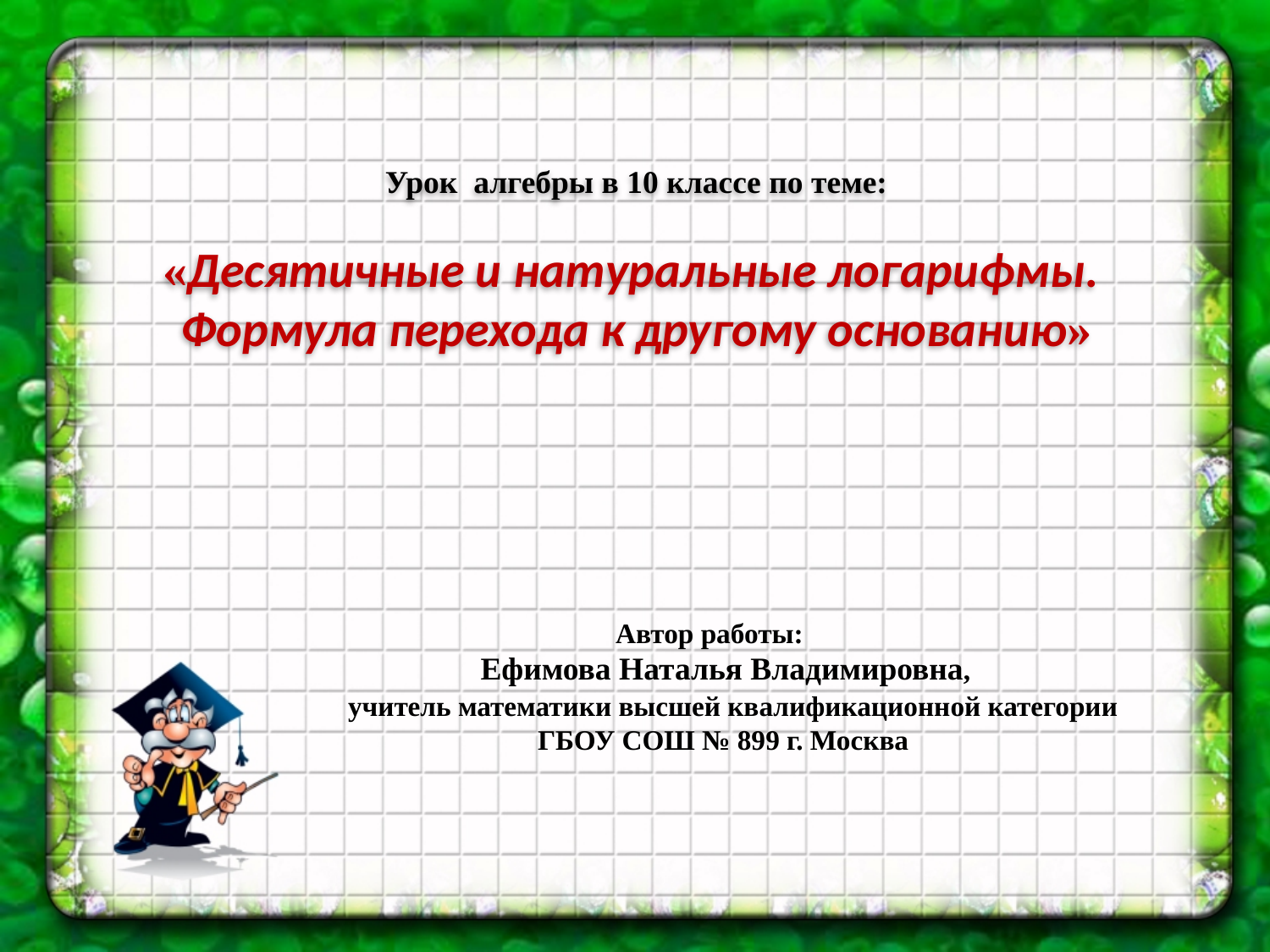

Урок  алгебры в 10 классе по теме:

«Десятичные и натуральные логарифмы.
Формула перехода к другому основанию»

Автор работы:
     Ефимова Наталья Владимировна,
      учитель математики высшей квалификационной категории
    ГБОУ СОШ № 899 г. Москва